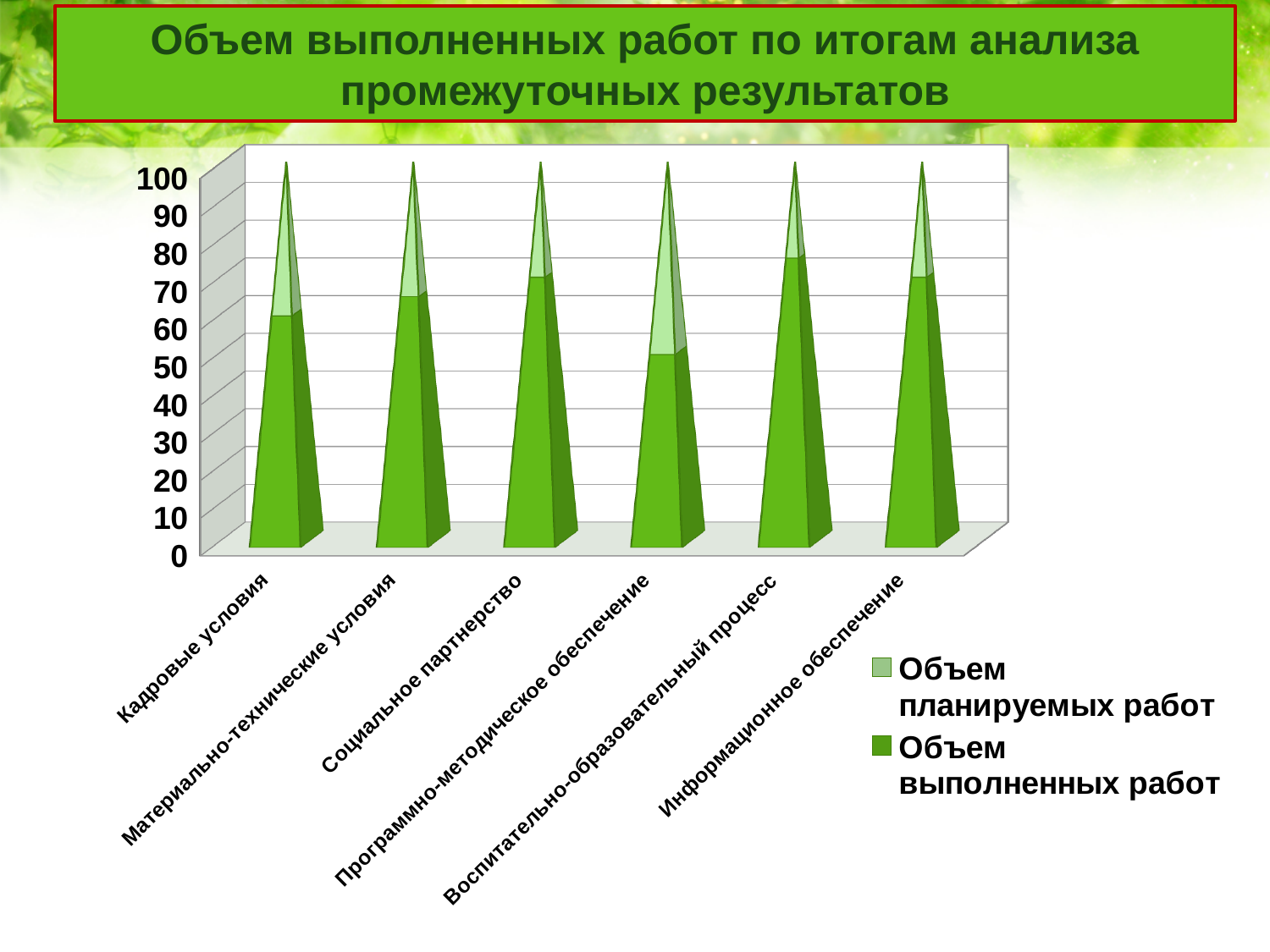

Объем выполненных работ по итогам анализа промежуточных результатов

[unsupported chart]